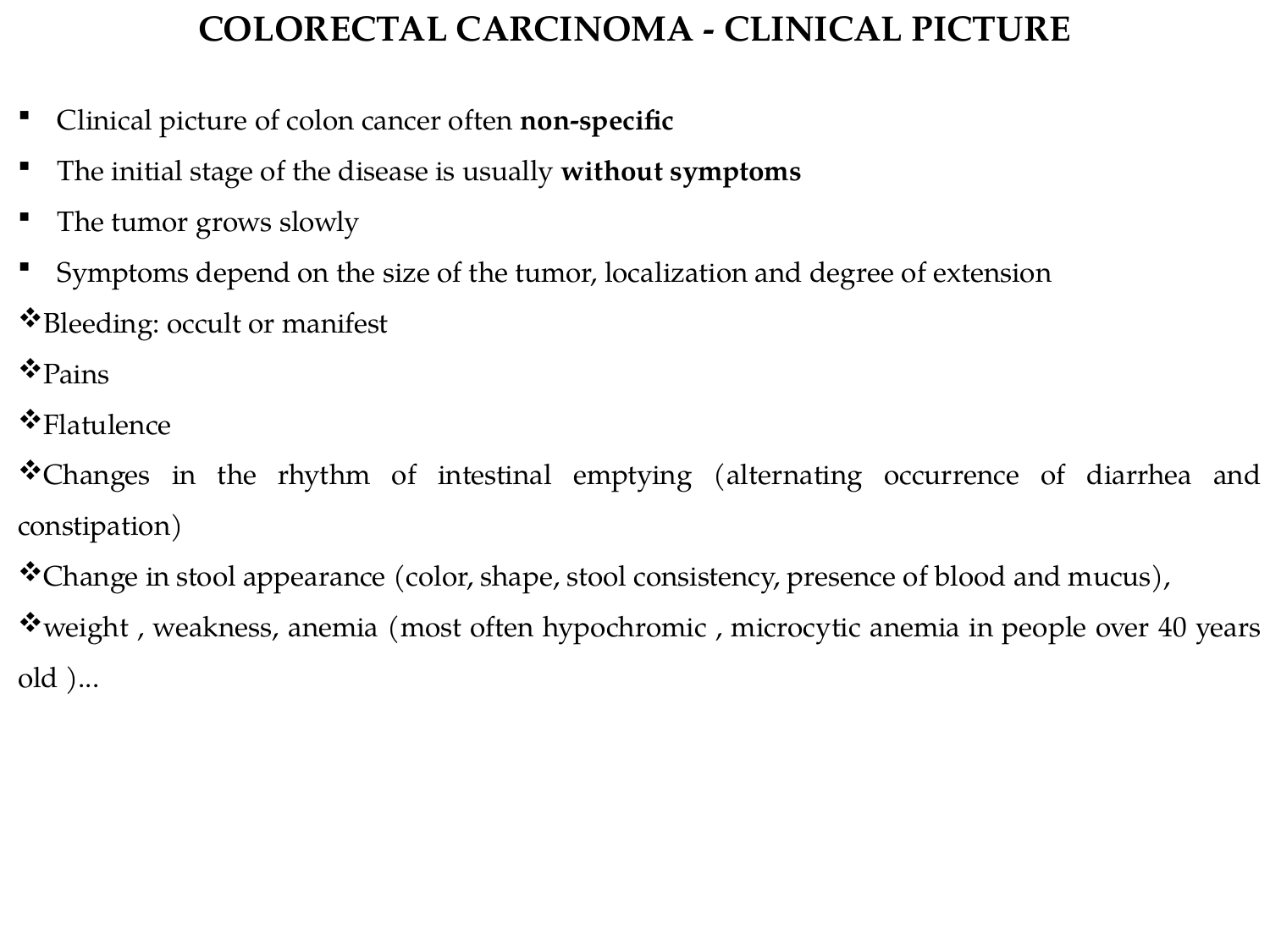

COLORECTAL CARCINOMA - CLINICAL PICTURE

Clinical picture of colon cancer often non-specific
The initial stage of the disease is usually without symptoms
The tumor grows slowly
Symptoms depend on the size of the tumor, localization and degree of extension
Bleeding: occult or manifest
Pains
Flatulence
Changes in the rhythm of intestinal emptying (alternating occurrence of diarrhea and constipation)
Change in stool appearance (color, shape, stool consistency, presence of blood and mucus),
weight , weakness, anemia (most often hypochromic , microcytic anemia in people over 40 years old )...